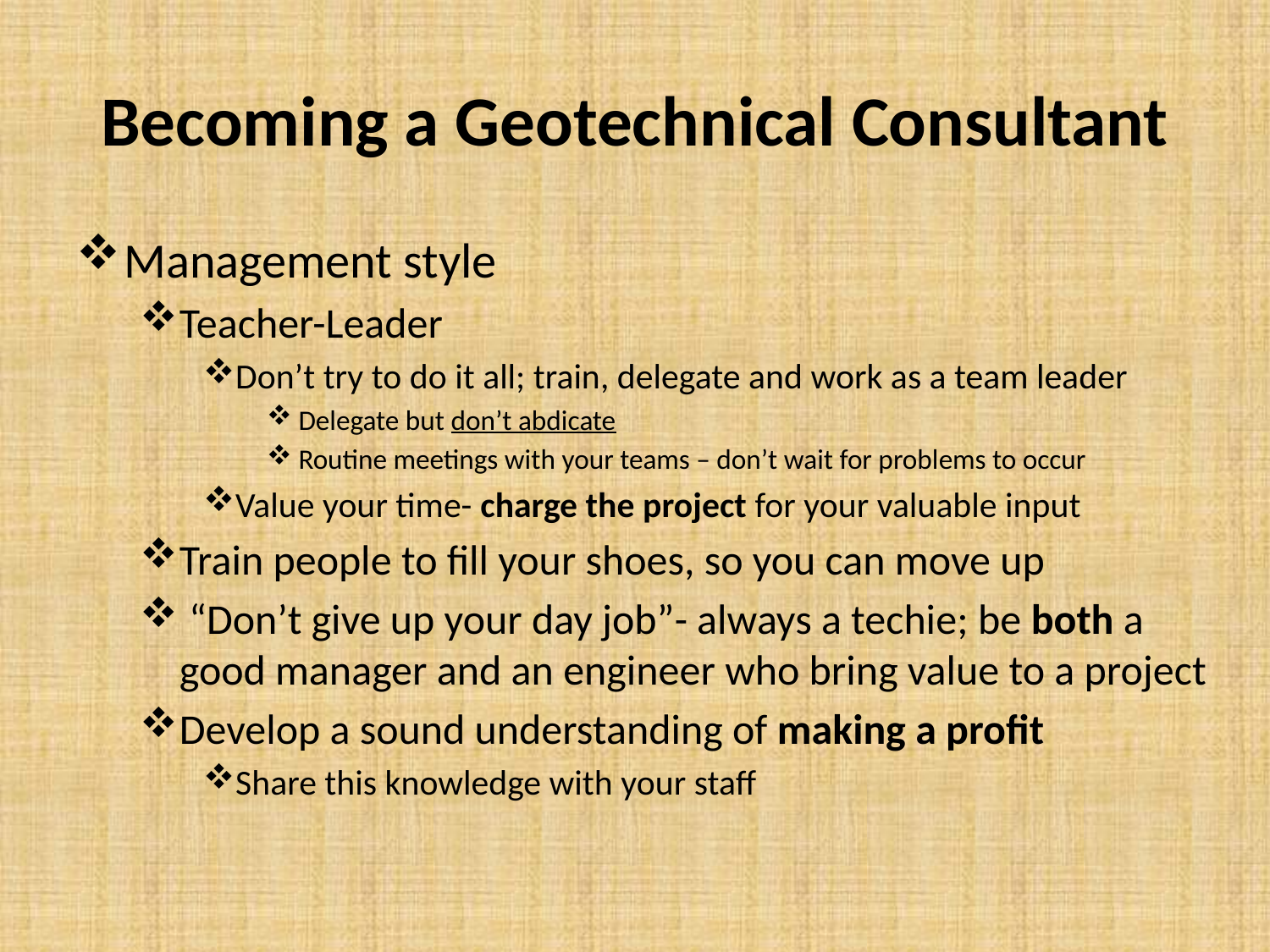

# Becoming a Geotechnical Consultant
Management style
Teacher-Leader
Don’t try to do it all; train, delegate and work as a team leader
Delegate but don’t abdicate
Routine meetings with your teams – don’t wait for problems to occur
Value your time- charge the project for your valuable input
Train people to fill your shoes, so you can move up
 “Don’t give up your day job”- always a techie; be both a good manager and an engineer who bring value to a project
Develop a sound understanding of making a profit
Share this knowledge with your staff